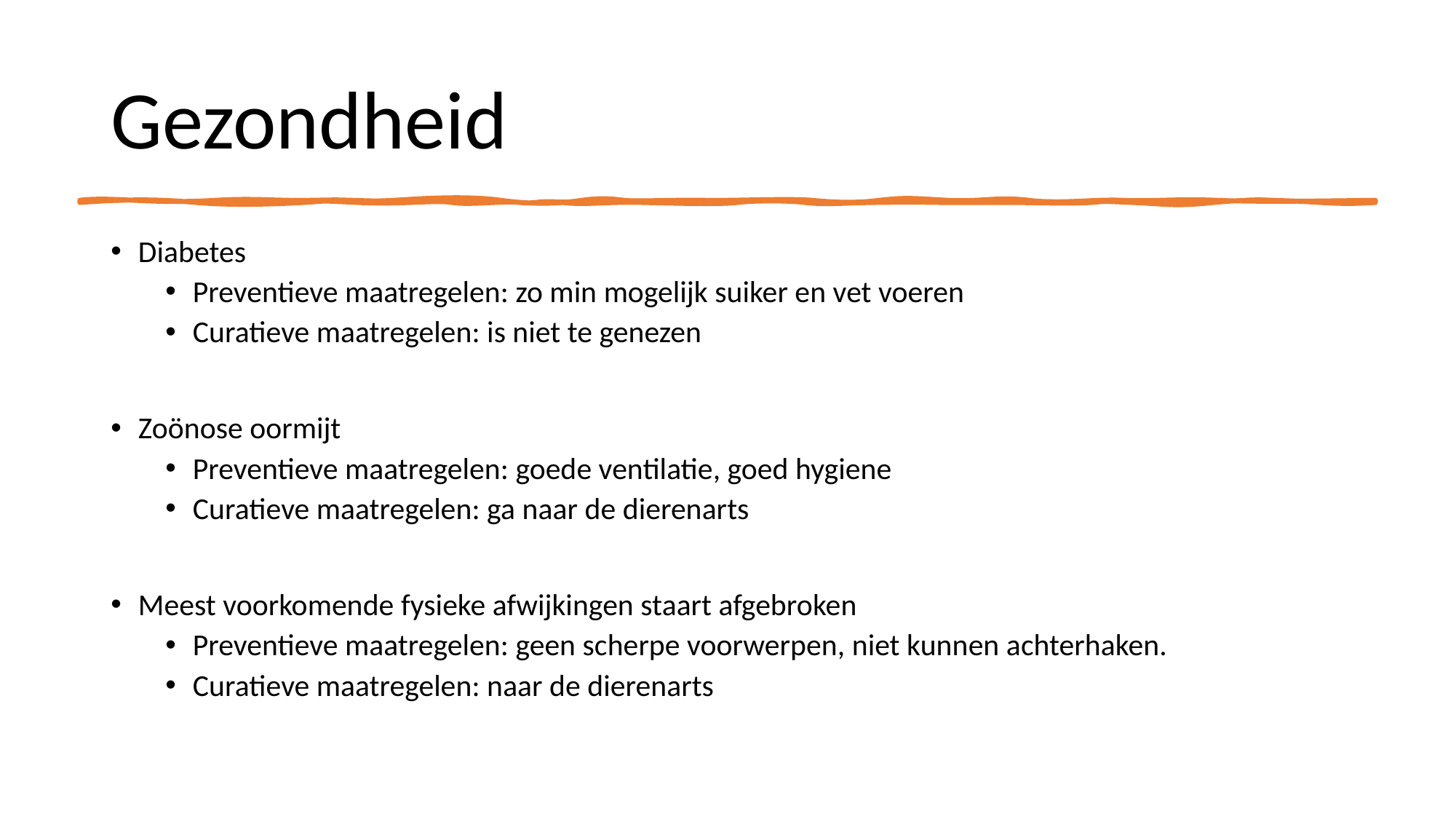

# Gezondheid

Diabetes
Preventieve maatregelen: zo min mogelijk suiker en vet voeren
Curatieve maatregelen: is niet te genezen

Zoönose oormijt
Preventieve maatregelen: goede ventilatie, goed hygiene
Curatieve maatregelen: ga naar de dierenarts

Meest voorkomende fysieke afwijkingen staart afgebroken
Preventieve maatregelen: geen scherpe voorwerpen, niet kunnen achterhaken.
Curatieve maatregelen: naar de dierenarts